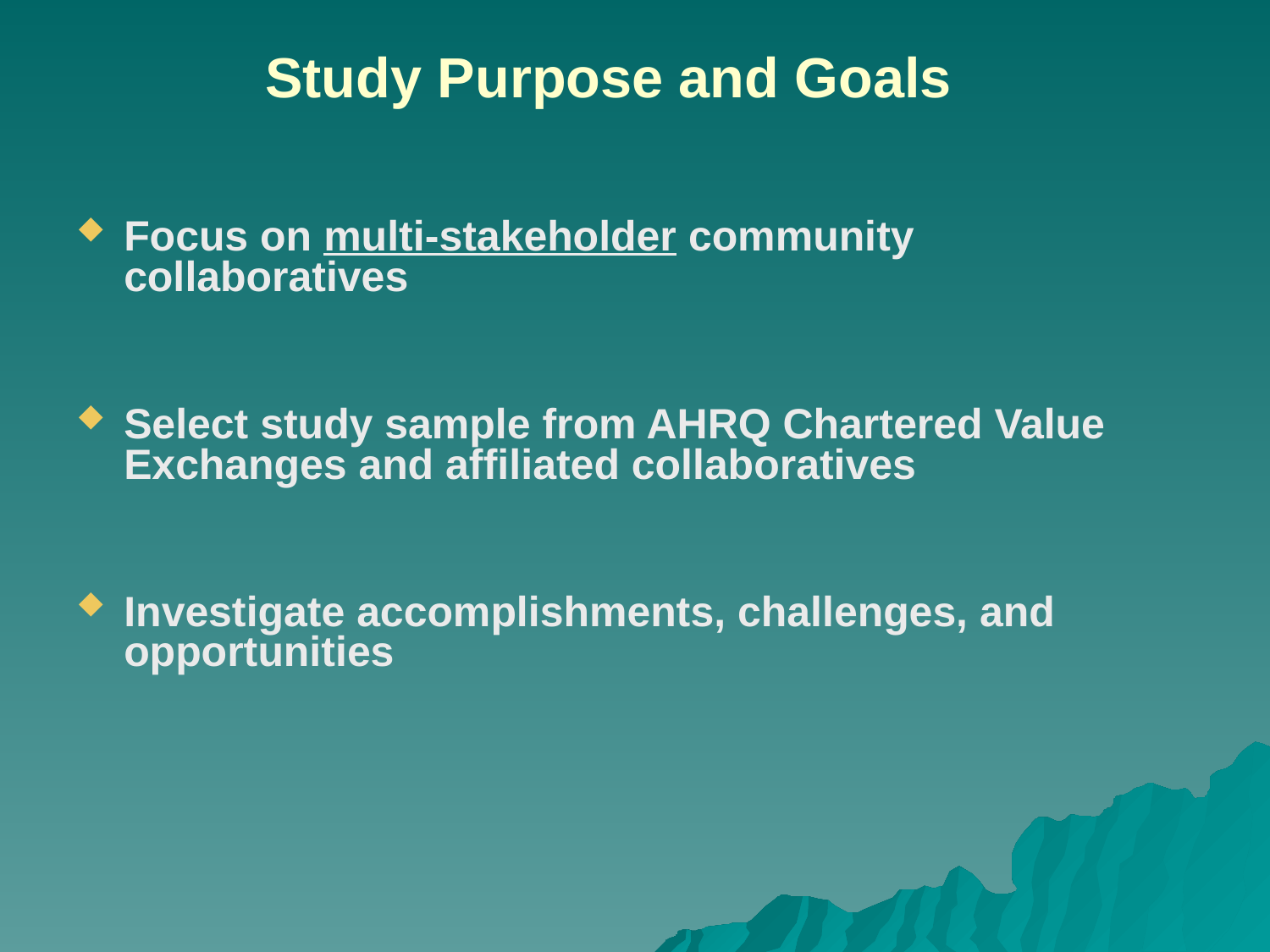

Study Purpose and Goals

Focus on multi-stakeholder community collaboratives

Select study sample from AHRQ Chartered Value Exchanges and affiliated collaboratives

Investigate accomplishments, challenges, and opportunities